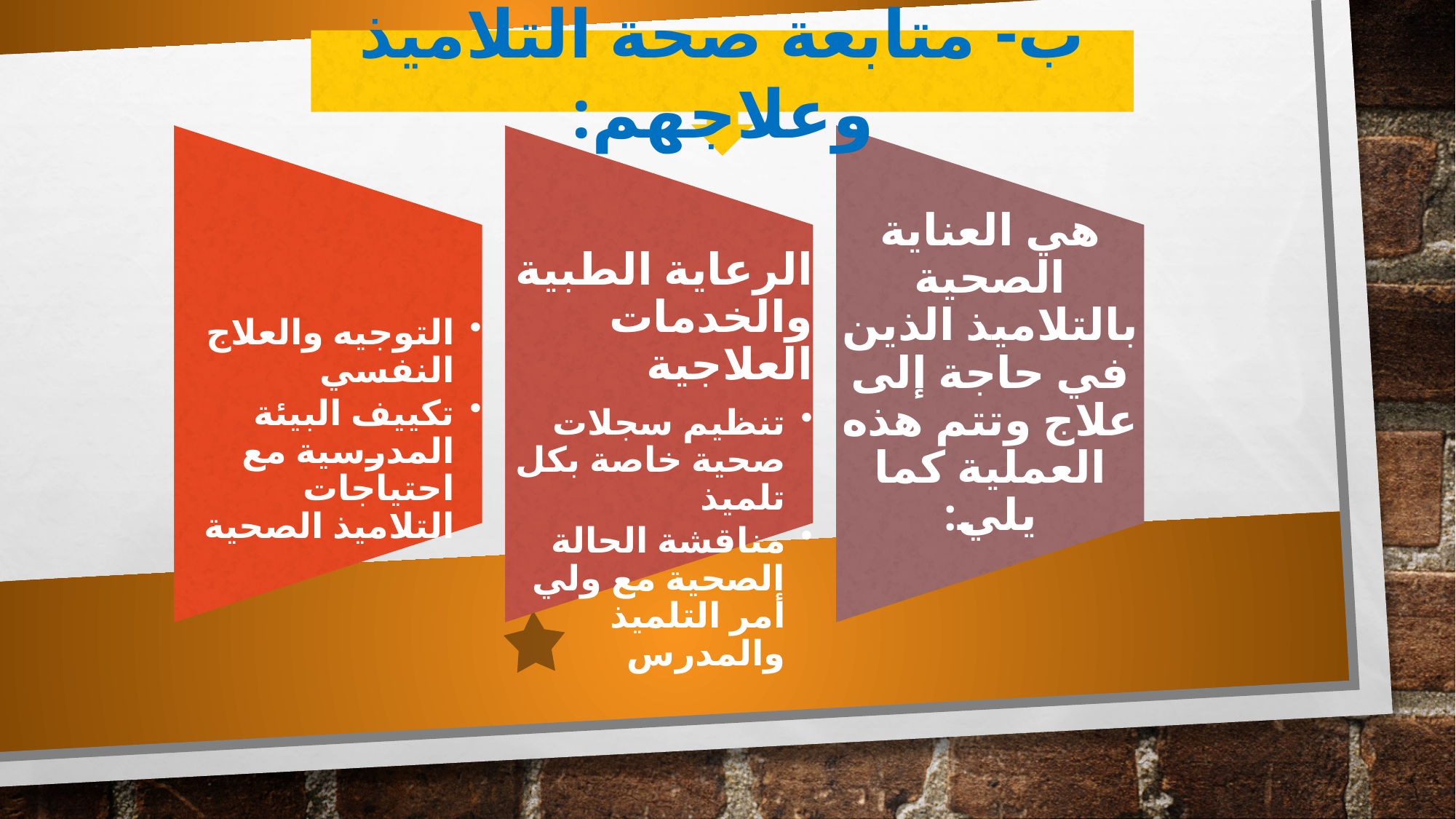

ب- متابعة صحة التلاميذ وعلاجهم:
#

التوجيه والعلاج النفسي
تكييف البيئة المدرسية مع احتياجات التلاميذ الصحية
الرعاية الطبية والخدمات العلاجية
تنظيم سجلات صحية خاصة بكل تلميذ
مناقشة الحالة الصحية مع ولي أمر التلميذ والمدرس
هي العناية الصحية بالتلاميذ الذين في حاجة إلى علاج وتتم هذه العملية كما يلي: